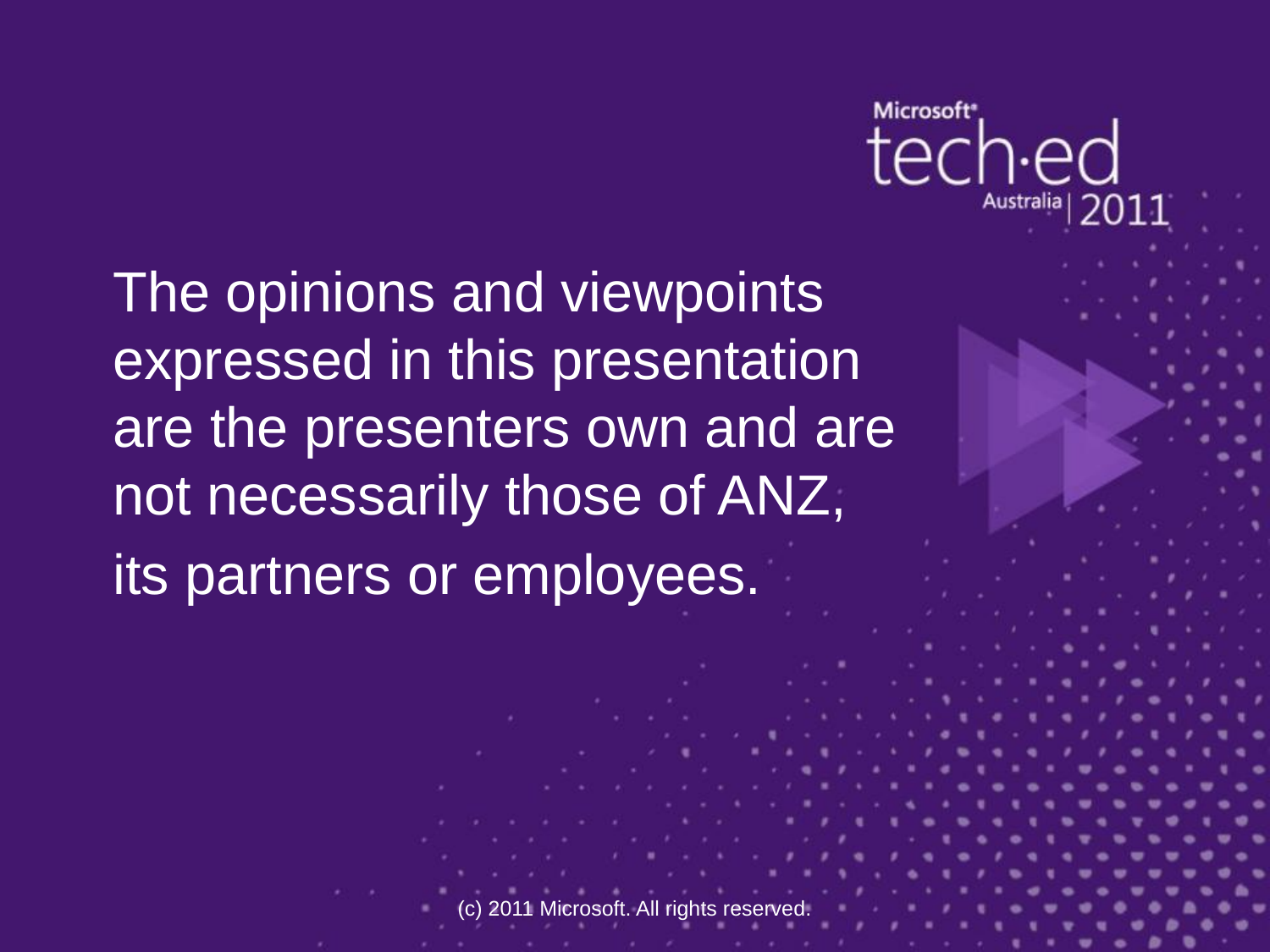

The opinions and viewpoints expressed in this presentation
are the presenters own and are not necessarily those of ANZ,
its partners or employees.
(c) 2011 Microsoft. All rights reserved.